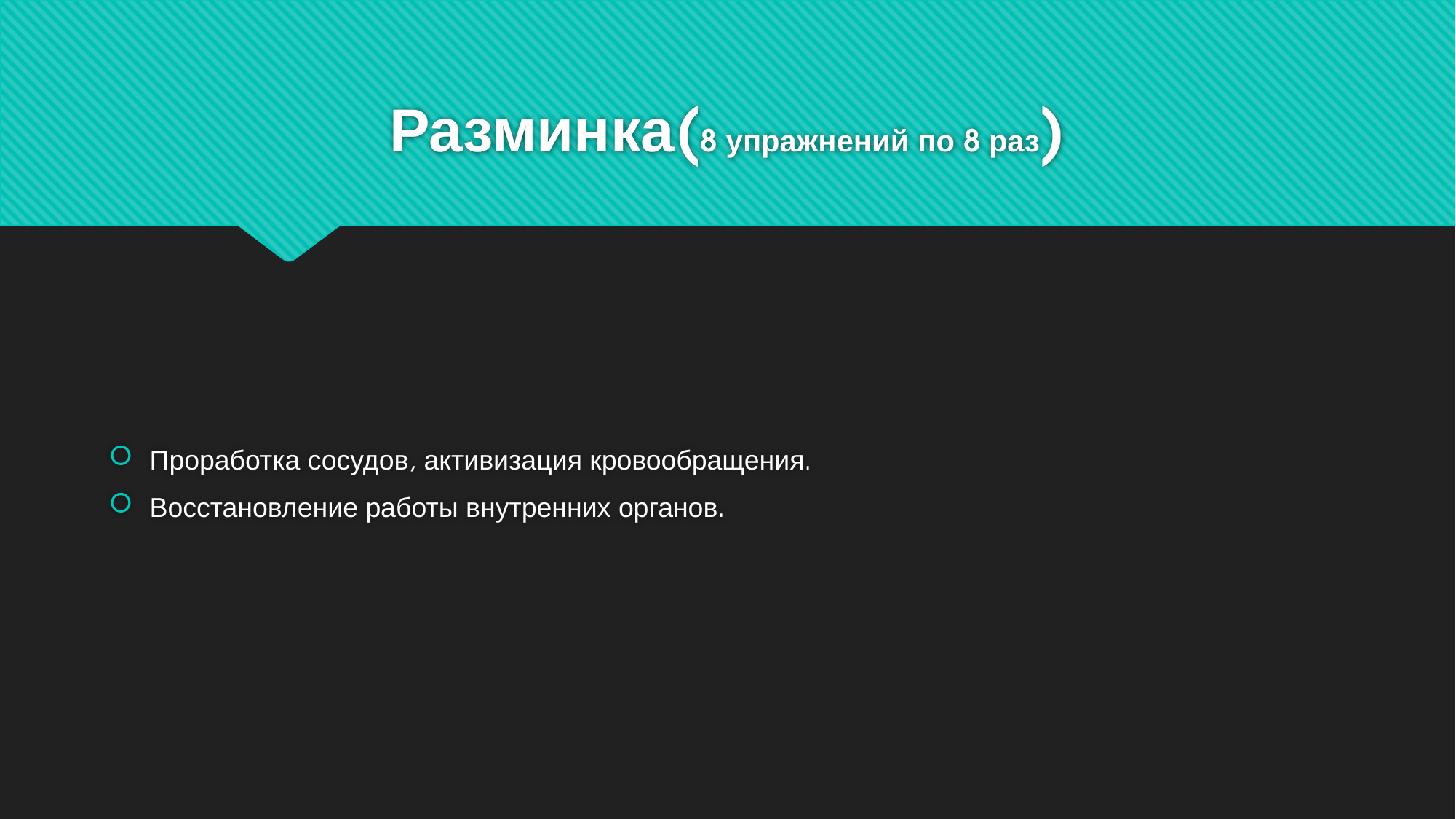

# Разминка(8 упражнений по 8 раз)
Проработка сосудов, активизация кровообращения.
Восстановление работы внутренних органов.